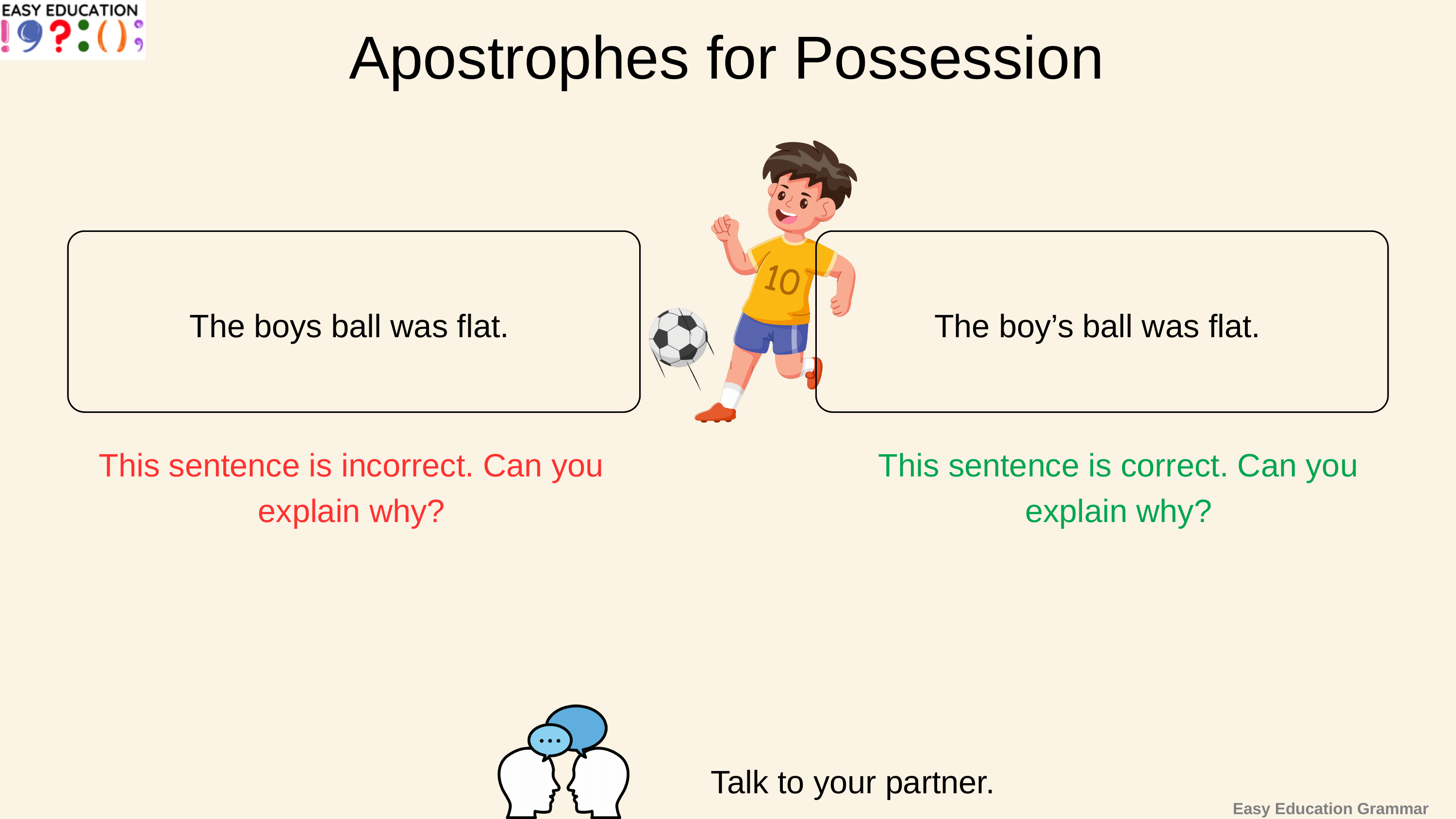

Apostrophes for Possession

The boys ball was flat.
The boy’s ball was flat.
This sentence is incorrect. Can you explain why?
This sentence is correct. Can you explain why?

Talk to your partner.